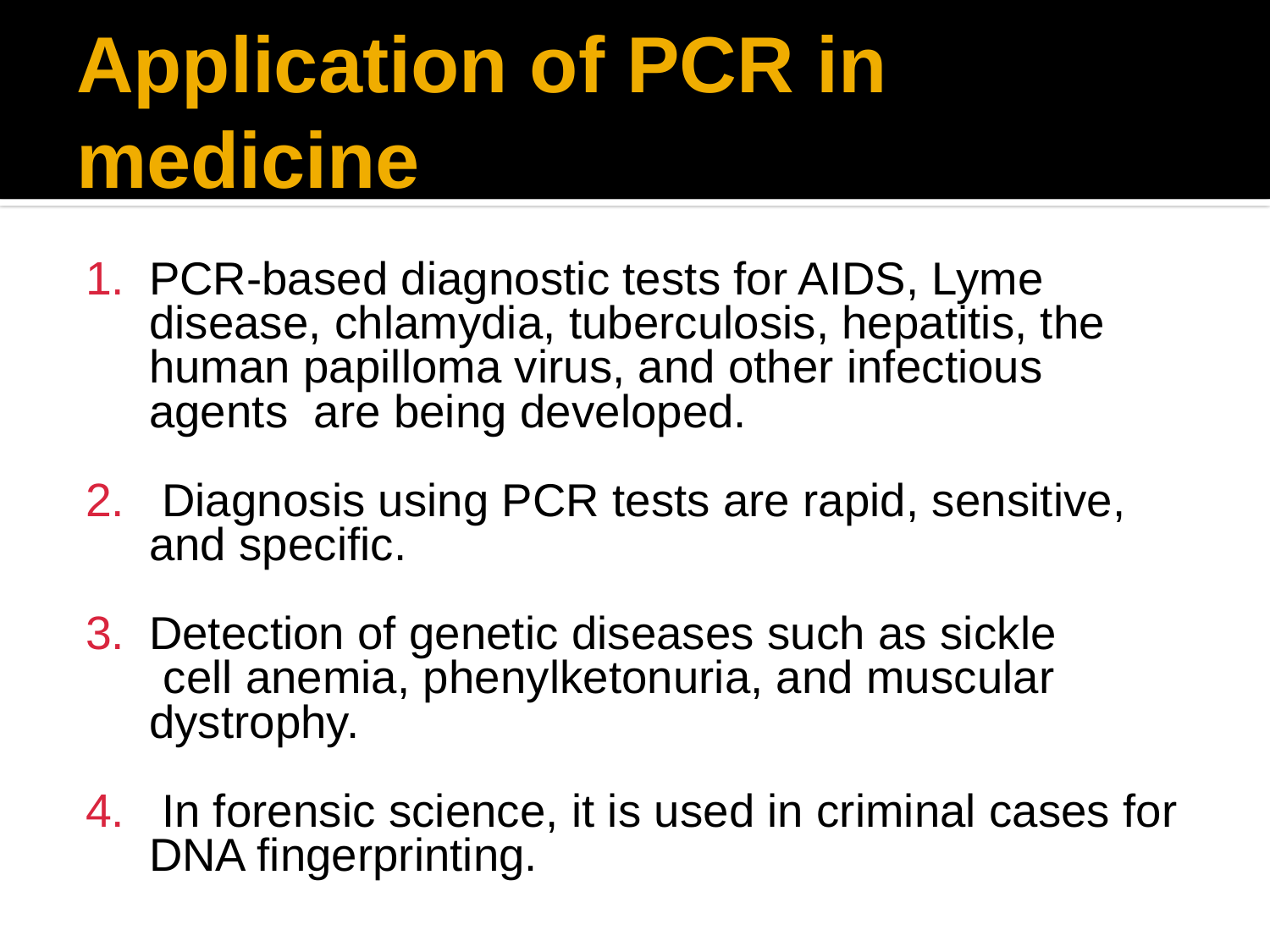

# Application of PCR in medicine
PCR-based diagnostic tests for AIDS, Lyme disease, chlamydia, tuberculosis, hepatitis, the human papilloma virus, and other infectious agents  are being developed.

 Diagnosis using PCR tests are rapid, sensitive, and specific.

Detection of genetic diseases such as sickle
      cell anemia, phenylketonuria, and muscular dystrophy.

 In forensic science, it is used in criminal cases for DNA fingerprinting.